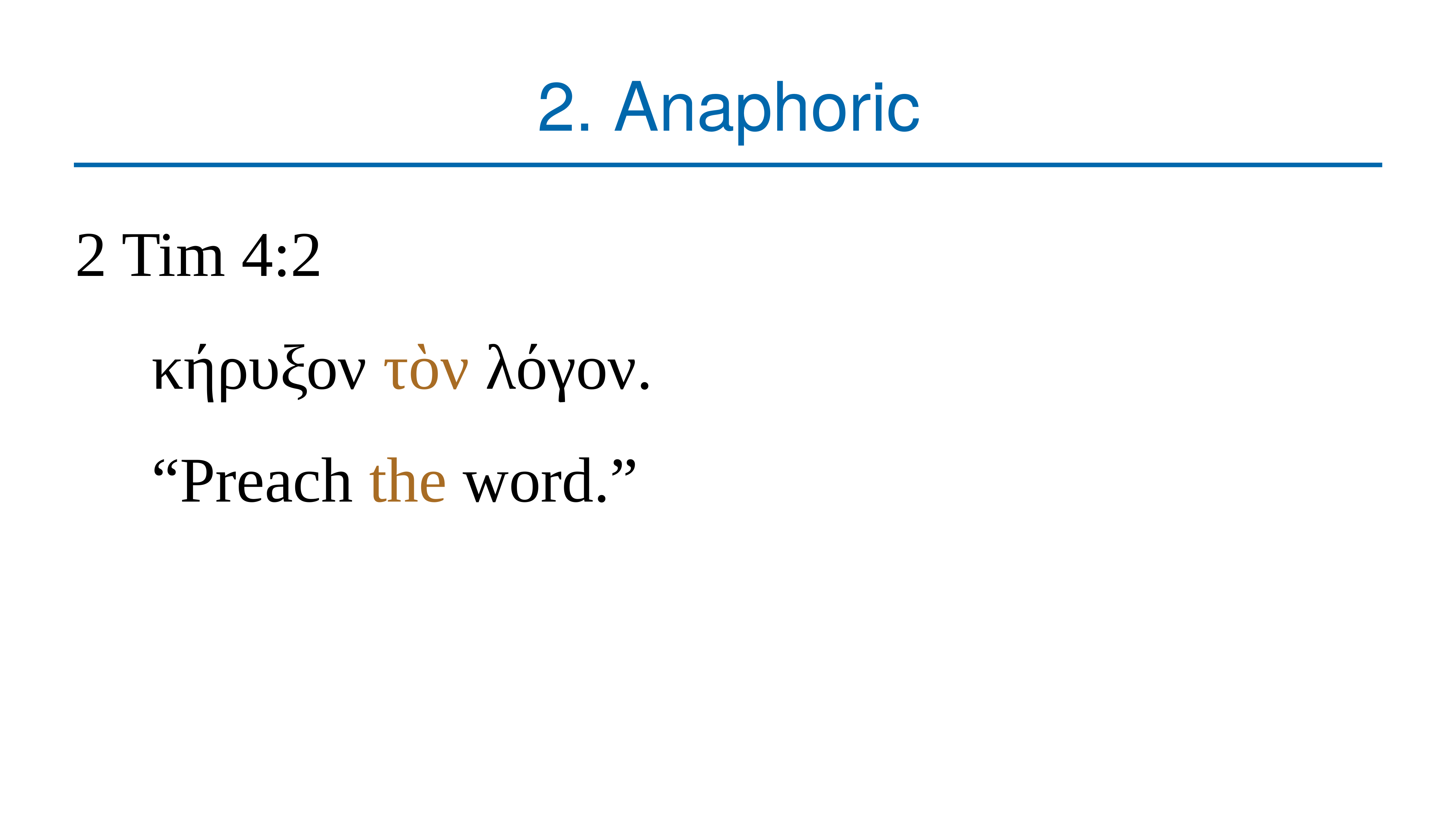

# 2. Anaphoric
2 Tim 4:2
κήρυξον τὸν λόγον.
“Preach the word.”